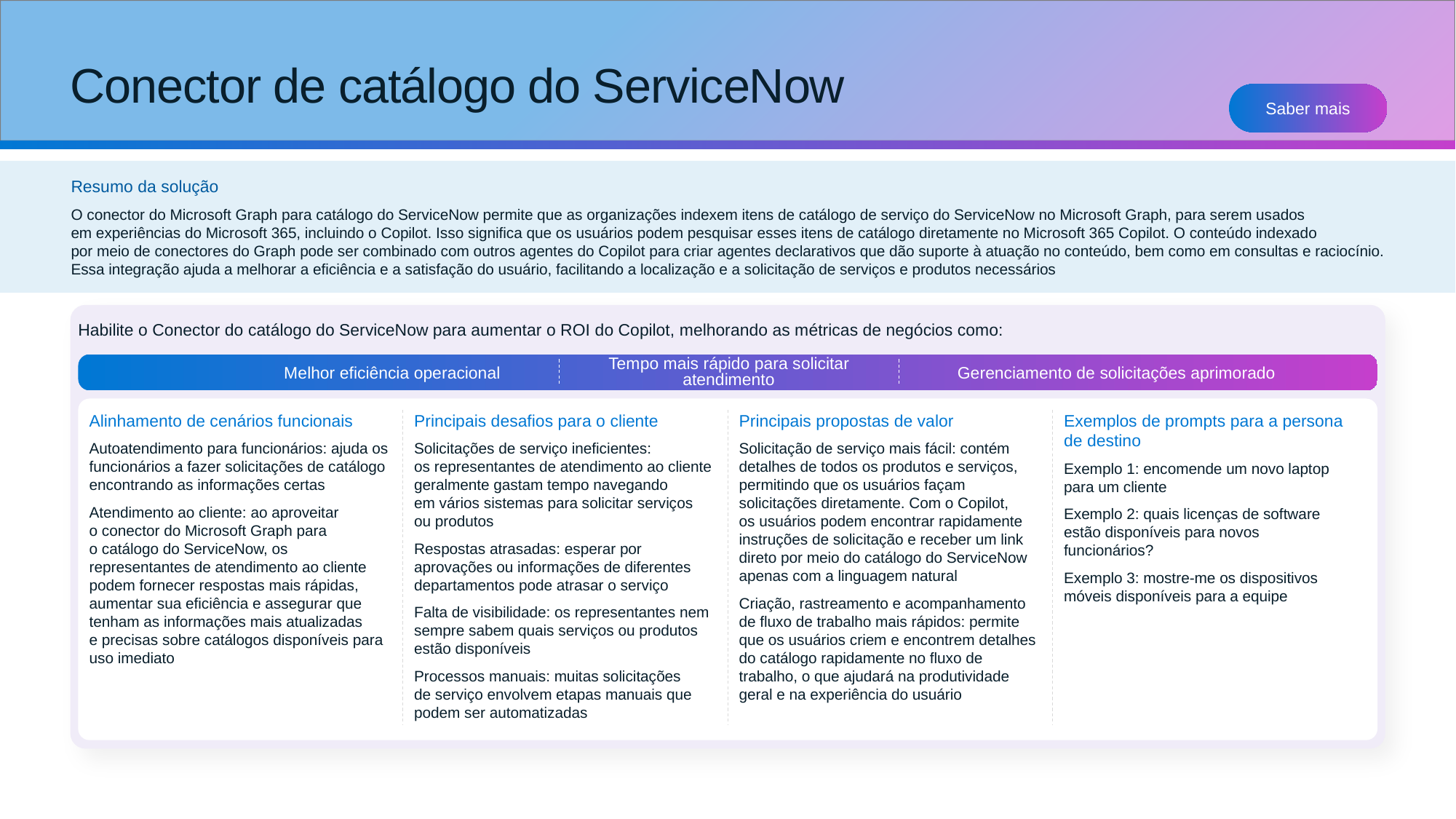

# Conector de catálogo do ServiceNow
Saber mais

Resumo da solução
O conector do Microsoft Graph para catálogo do ServiceNow permite que as organizações indexem itens de catálogo de serviço do ServiceNow no Microsoft Graph, para serem usados
em experiências do Microsoft 365, incluindo o Copilot. Isso significa que os usuários podem pesquisar esses itens de catálogo diretamente no Microsoft 365 Copilot. O conteúdo indexado
por meio de conectores do Graph pode ser combinado com outros agentes do Copilot para criar agentes declarativos que dão suporte à atuação no conteúdo, bem como em consultas e raciocínio. Essa integração ajuda a melhorar a eficiência e a satisfação do usuário, facilitando a localização e a solicitação de serviços e produtos necessários

Habilite o Conector do catálogo do ServiceNow para aumentar o ROI do Copilot, melhorando as métricas de negócios como:

Tempo mais rápido para solicitar atendimento
Melhor eficiência operacional
Gerenciamento de solicitações aprimorado

Alinhamento de cenários funcionais
Autoatendimento para funcionários: ajuda os funcionários a fazer solicitações de catálogo encontrando as informações certas
Atendimento ao cliente: ao aproveitar
o conector do Microsoft Graph para
o catálogo do ServiceNow, os representantes de atendimento ao cliente podem fornecer respostas mais rápidas, aumentar sua eficiência e assegurar que tenham as informações mais atualizadas
e precisas sobre catálogos disponíveis para uso imediato
Principais desafios para o cliente
Solicitações de serviço ineficientes:
os representantes de atendimento ao cliente geralmente gastam tempo navegando
em vários sistemas para solicitar serviços
ou produtos
Respostas atrasadas: esperar por aprovações ou informações de diferentes departamentos pode atrasar o serviço
Falta de visibilidade: os representantes nem sempre sabem quais serviços ou produtos estão disponíveis
Processos manuais: muitas solicitações
de serviço envolvem etapas manuais que podem ser automatizadas
Principais propostas de valor
Solicitação de serviço mais fácil: contém detalhes de todos os produtos e serviços, permitindo que os usuários façam solicitações diretamente. Com o Copilot,
os usuários podem encontrar rapidamente instruções de solicitação e receber um link direto por meio do catálogo do ServiceNow apenas com a linguagem natural
Criação, rastreamento e acompanhamento de fluxo de trabalho mais rápidos: permite que os usuários criem e encontrem detalhes do catálogo rapidamente no fluxo de trabalho, o que ajudará na produtividade geral e na experiência do usuário
Exemplos de prompts para a persona
de destino
Exemplo 1: encomende um novo laptop para um cliente
Exemplo 2: quais licenças de software estão disponíveis para novos funcionários?
Exemplo 3: mostre-me os dispositivos móveis disponíveis para a equipe